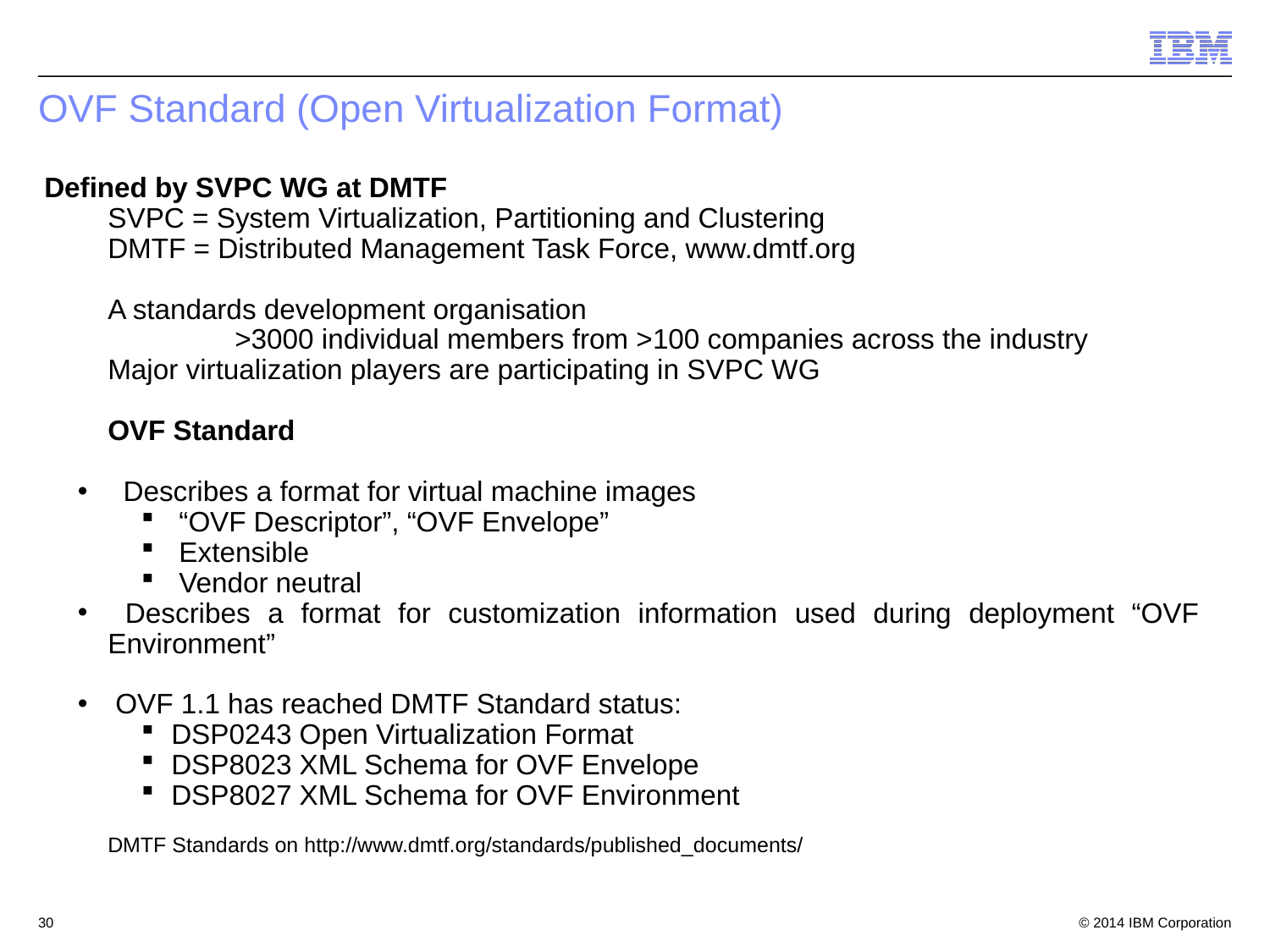

# OVF Standard (Open Virtualization Format)

Defined by SVPC WG at DMTF
SVPC = System Virtualization, Partitioning and Clustering
DMTF = Distributed Management Task Force, www.dmtf.org

A standards development organisation
>3000 individual members from >100 companies across the industry
Major virtualization players are participating in SVPC WG

OVF Standard

  Describes a format for virtual machine images
 “OVF Descriptor”, “OVF Envelope”
 Extensible
 Vendor neutral
 Describes a format for customization information used during deployment “OVF Environment”

 OVF 1.1 has reached DMTF Standard status:
DSP0243 Open Virtualization Format
DSP8023 XML Schema for OVF Envelope
DSP8027 XML Schema for OVF Environment

DMTF Standards on http://www.dmtf.org/standards/published_documents/
30